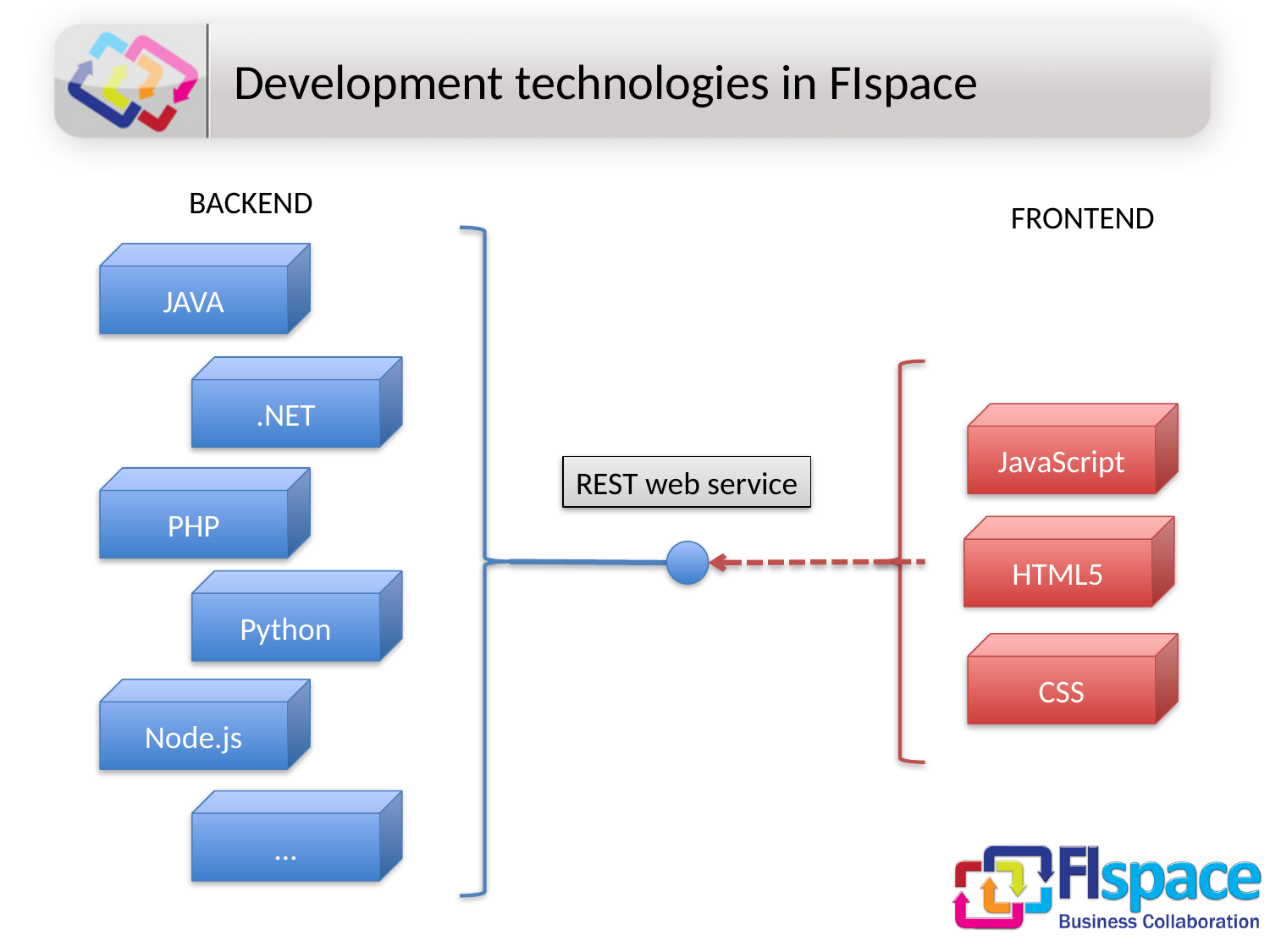

# Development technologies in FIspace
BACKEND
FRONTEND

JAVA
.NET

JavaScript
REST web service

PHP
HTML5
Python
CSS
Node.js
…